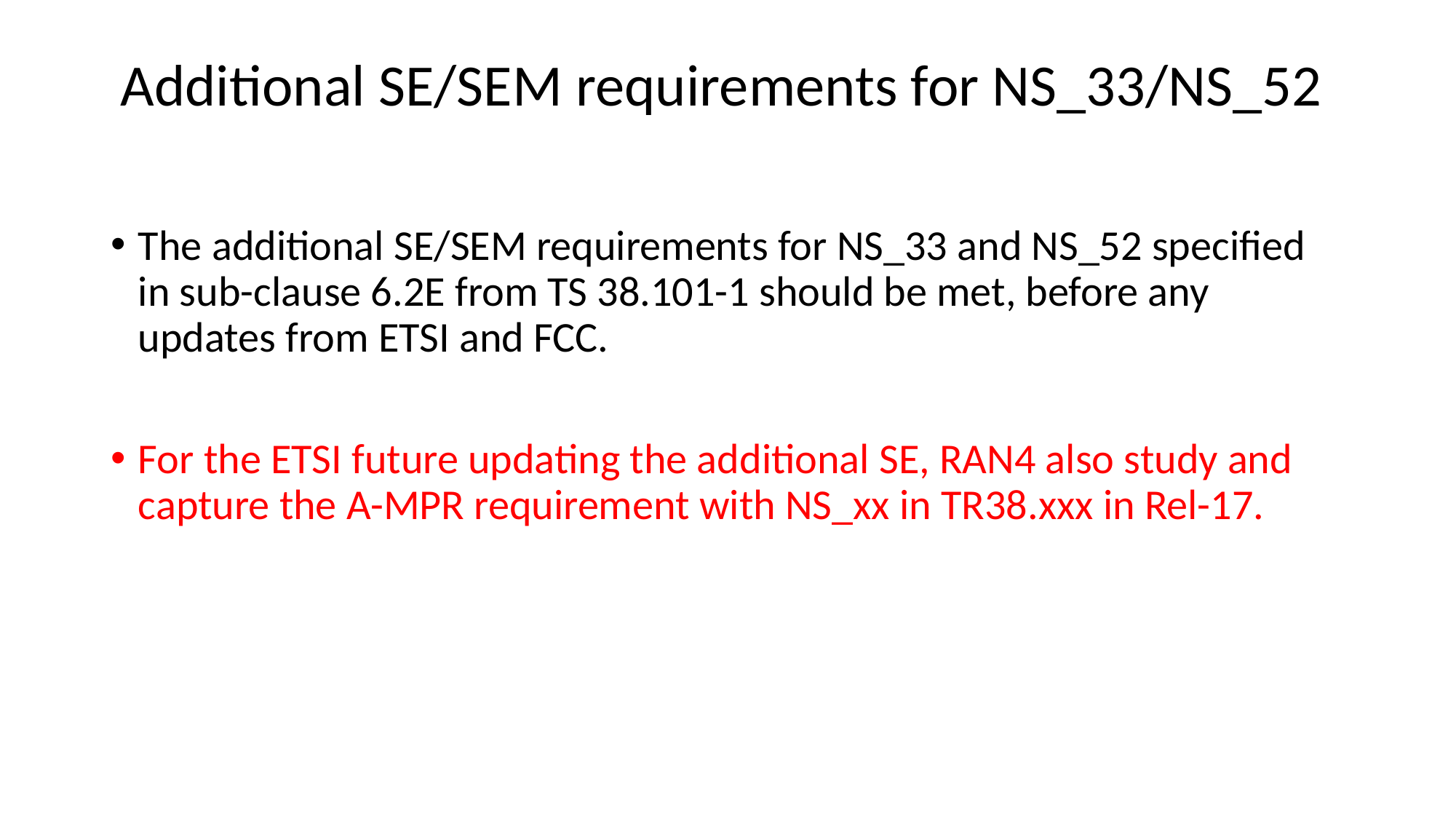

# Additional SE/SEM requirements for NS_33/NS_52
The additional SE/SEM requirements for NS_33 and NS_52 specified in sub-clause 6.2E from TS 38.101-1 should be met, before any updates from ETSI and FCC.

For the ETSI future updating the additional SE, RAN4 also study and capture the A-MPR requirement with NS_xx in TR38.xxx in Rel-17.